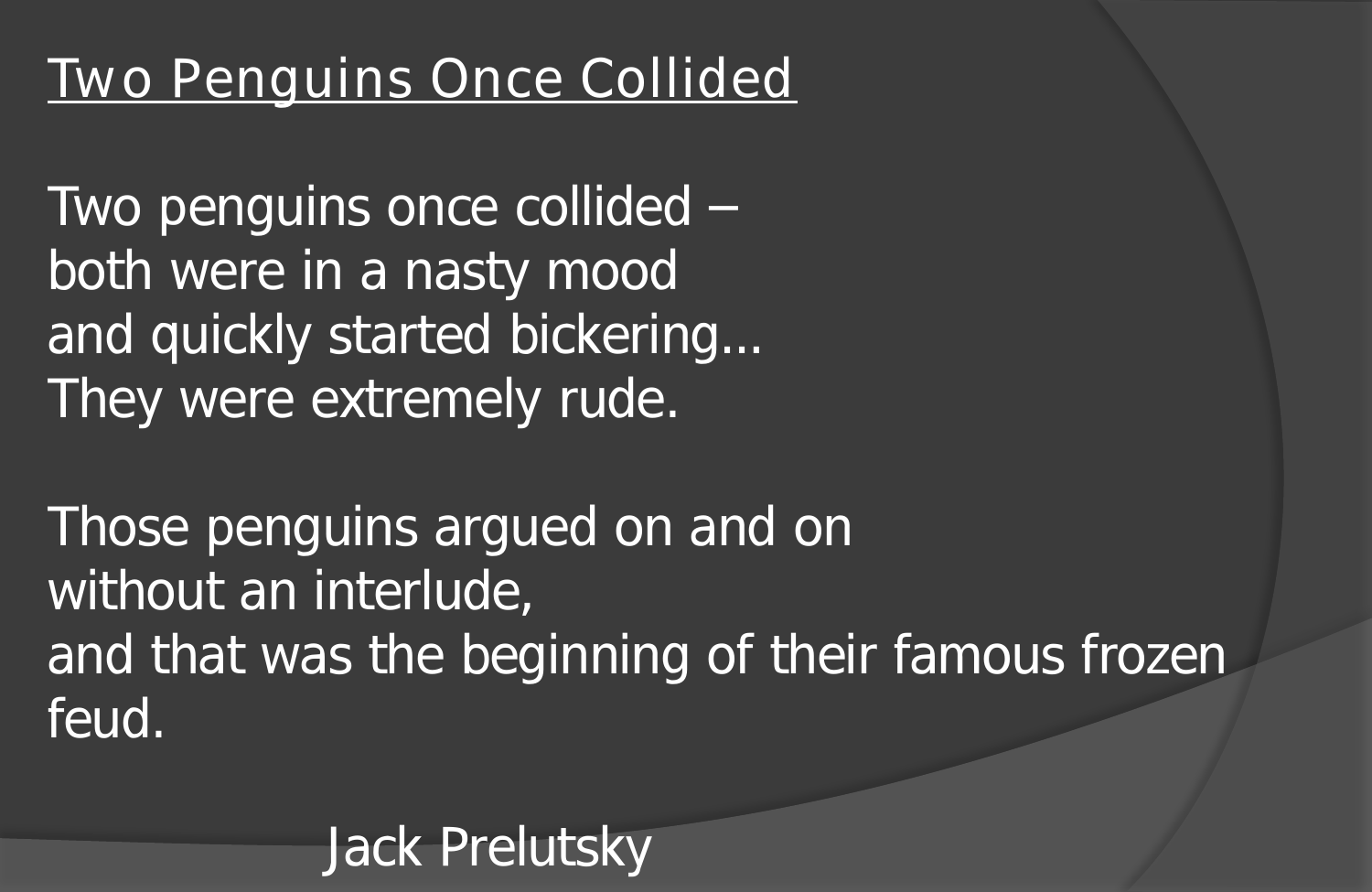

Two Penguins Once Collided

Two penguins once collided –
both were in a nasty mood
and quickly started bickering…
They were extremely rude.

Those penguins argued on and on
without an interlude,
and that was the beginning of their famous frozen feud.

		Jack Prelutsky